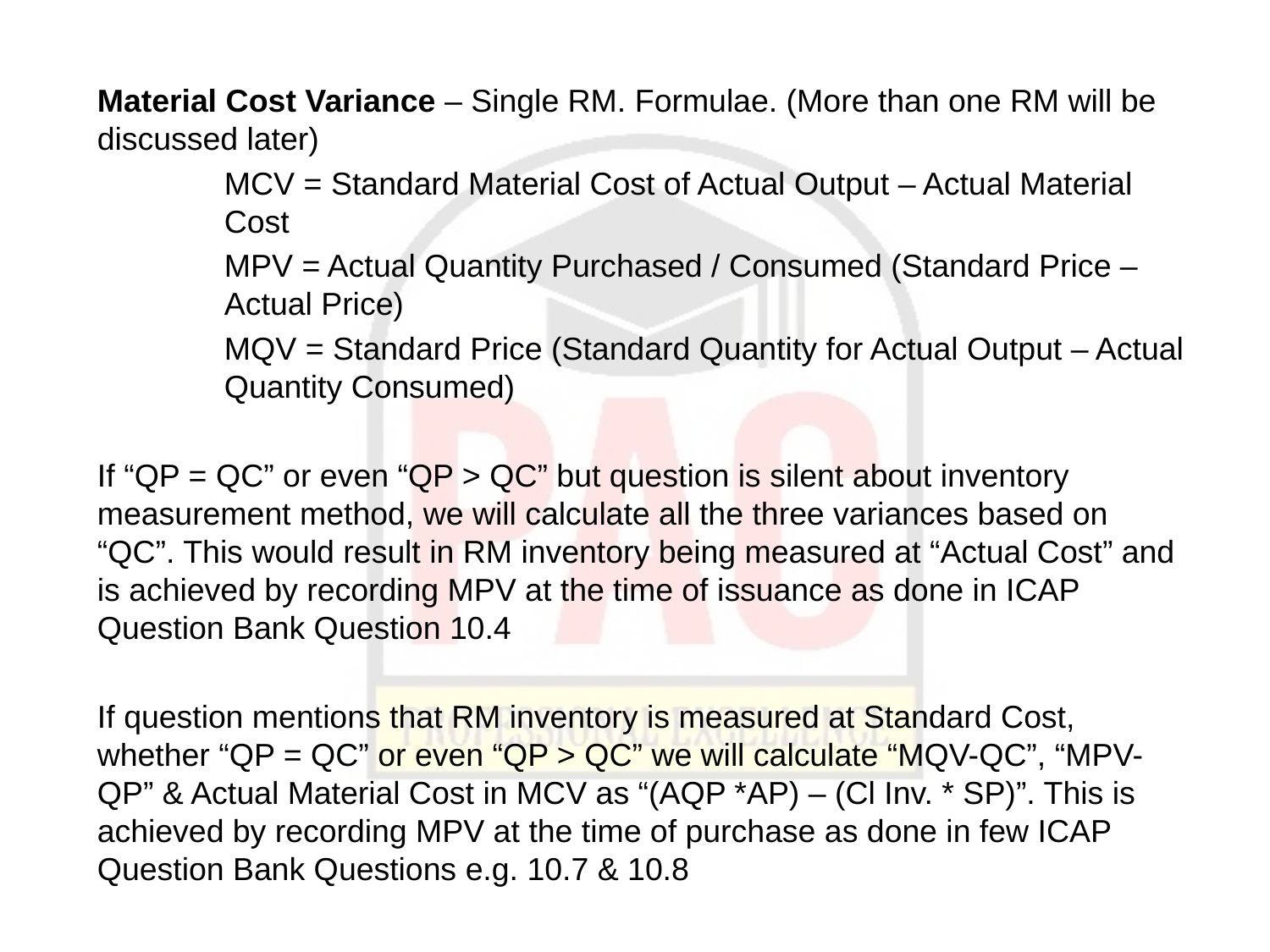

Material Cost Variance – Single RM. Formulae. (More than one RM will be discussed later)
MCV = Standard Material Cost of Actual Output – Actual Material Cost
MPV = Actual Quantity Purchased / Consumed (Standard Price – Actual Price)
MQV = Standard Price (Standard Quantity for Actual Output – Actual Quantity Consumed)

If “QP = QC” or even “QP > QC” but question is silent about inventory measurement method, we will calculate all the three variances based on “QC”. This would result in RM inventory being measured at “Actual Cost” and is achieved by recording MPV at the time of issuance as done in ICAP Question Bank Question 10.4

If question mentions that RM inventory is measured at Standard Cost, whether “QP = QC” or even “QP > QC” we will calculate “MQV-QC”, “MPV-QP” & Actual Material Cost in MCV as “(AQP *AP) – (Cl Inv. * SP)”. This is achieved by recording MPV at the time of purchase as done in few ICAP Question Bank Questions e.g. 10.7 & 10.8